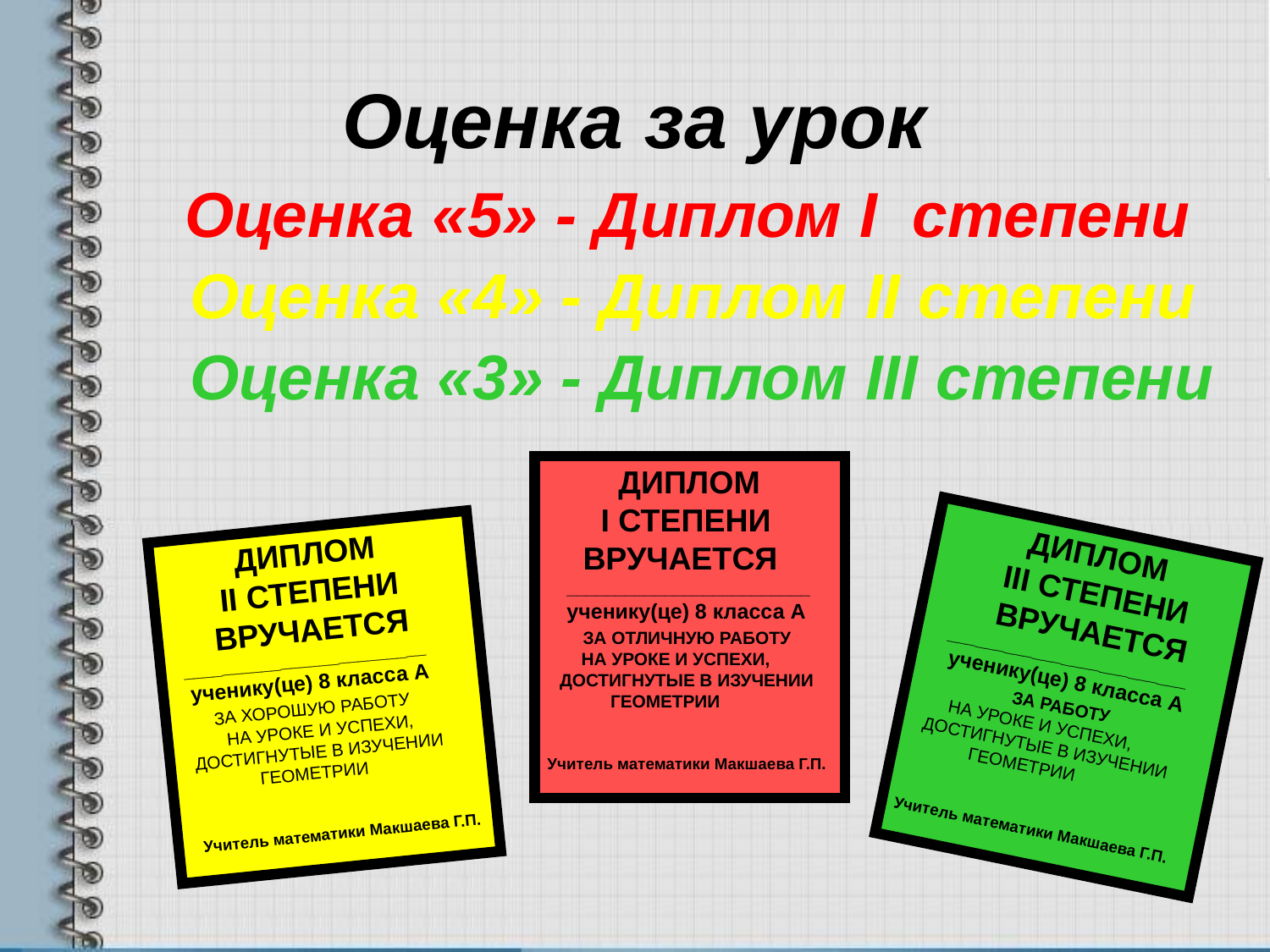

# Оценка за урок
   Оценка «5» - Диплом I  степени
   Оценка «4» - Диплом II степени
   Оценка «3» - Диплом III степени
        ДИПЛОМ
      I СТЕПЕНИ
    ВРУЧАЕТСЯ
    _________________________
    ученику(це) 8 класса А
      ЗА ОТЛИЧНУЮ РАБОТУ
       НА УРОКЕ И УСПЕХИ, ДОСТИГНУТЫЕ В ИЗУЧЕНИИ
             ГЕОМЕТРИИ

Учитель математики Макшаева Г.П.

        ДИПЛОМ
      II СТЕПЕНИ
     ВРУЧАЕТСЯ
  _________________________
   ученику(це) 8 класса А
      ЗА ХОРОШУЮ РАБОТУ
       НА УРОКЕ И УСПЕХИ,    ДОСТИГНУТЫЕ В ИЗУЧЕНИИ
             ГЕОМЕТРИИ

Учитель математики Макшаева Г.П.

         ДИПЛОМ
       III СТЕПЕНИ
       ВРУЧАЕТСЯ
    _________________________
     ученику(це) 8 класса А
                ЗА РАБОТУ
       НА УРОКЕ И УСПЕХИ, ДОСТИГНУТЫЕ В ИЗУЧЕНИИ
             ГЕОМЕТРИИ

Учитель математики Макшаева Г.П.